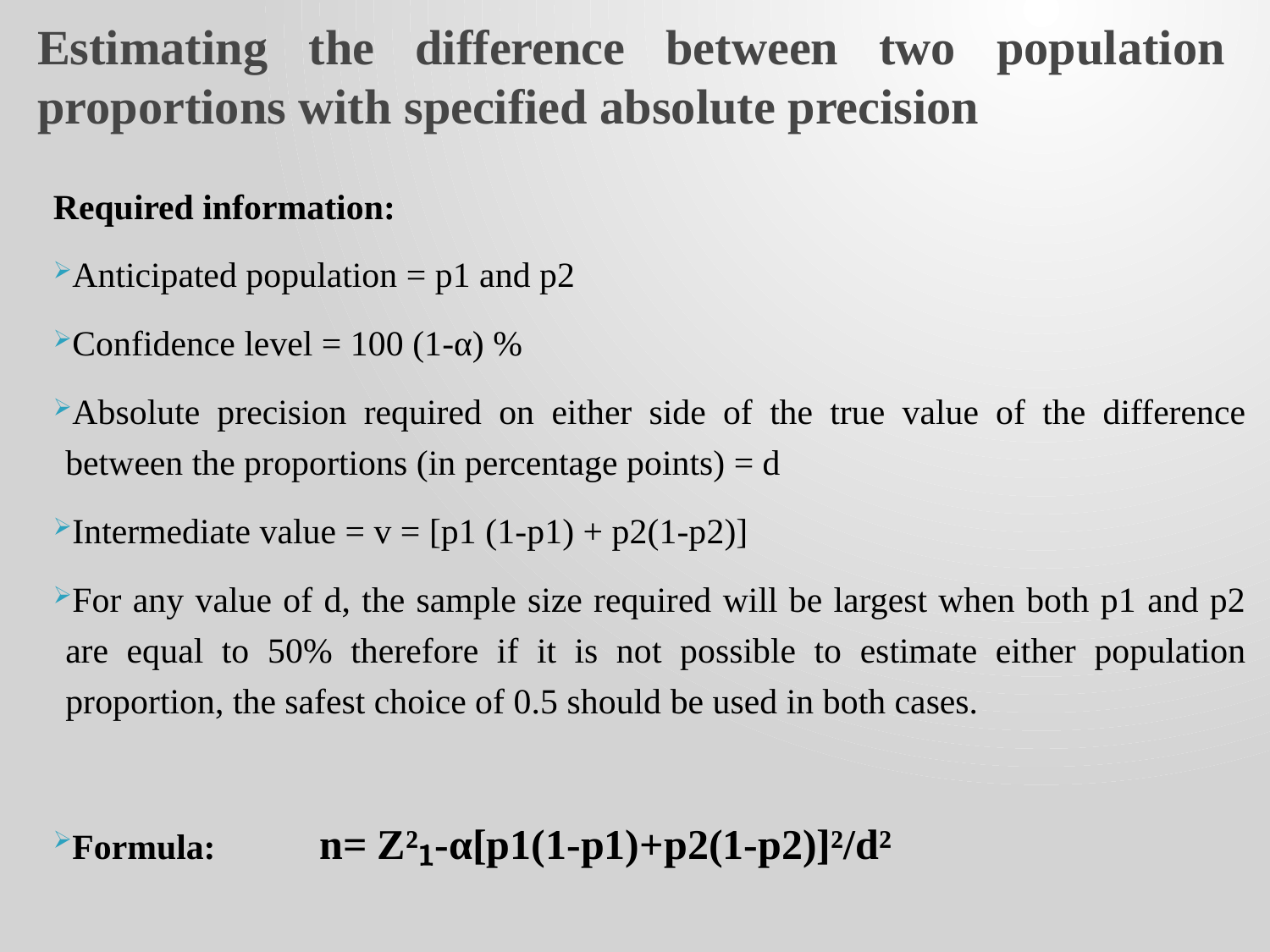

# Estimating the difference between two population proportions with specified absolute precision
Required information:
Anticipated population = p1 and p2
Confidence level = 100 (1-α) %
Absolute precision required on either side of the true value of the difference between the proportions (in percentage points) = d
Intermediate value = v = [p1 (1-p1) + p2(1-p2)]
For any value of d, the sample size required will be largest when both p1 and p2 are equal to 50% therefore if it is not possible to estimate either population proportion, the safest choice of 0.5 should be used in both cases.

Formula:	n= Z²₁-α[p1(1-p1)+p2(1-p2)]²/d²